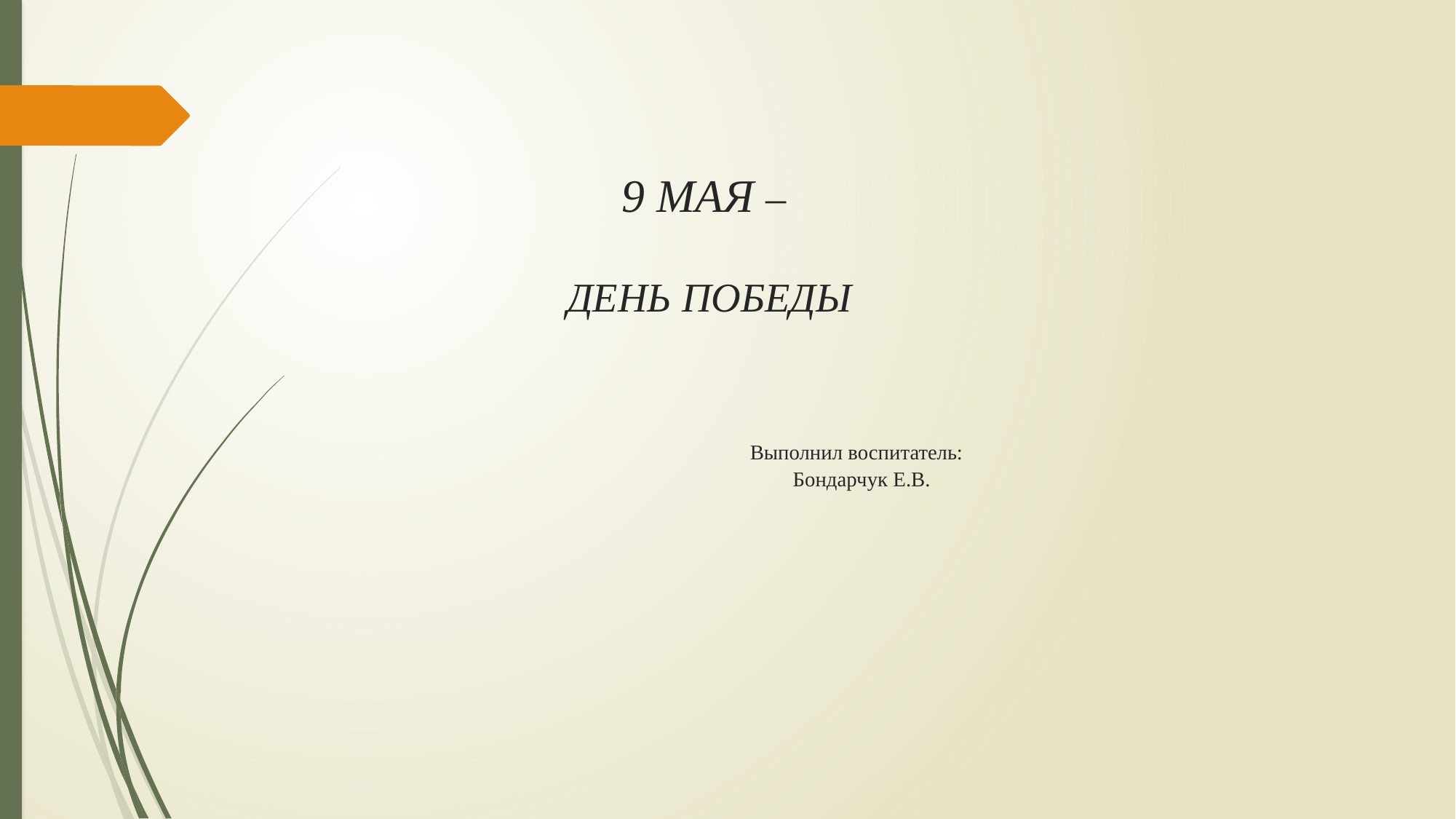

# 9 МАЯ – ДЕНЬ ПОБЕДЫ Выполнил воспитатель: Бондарчук Е.В.